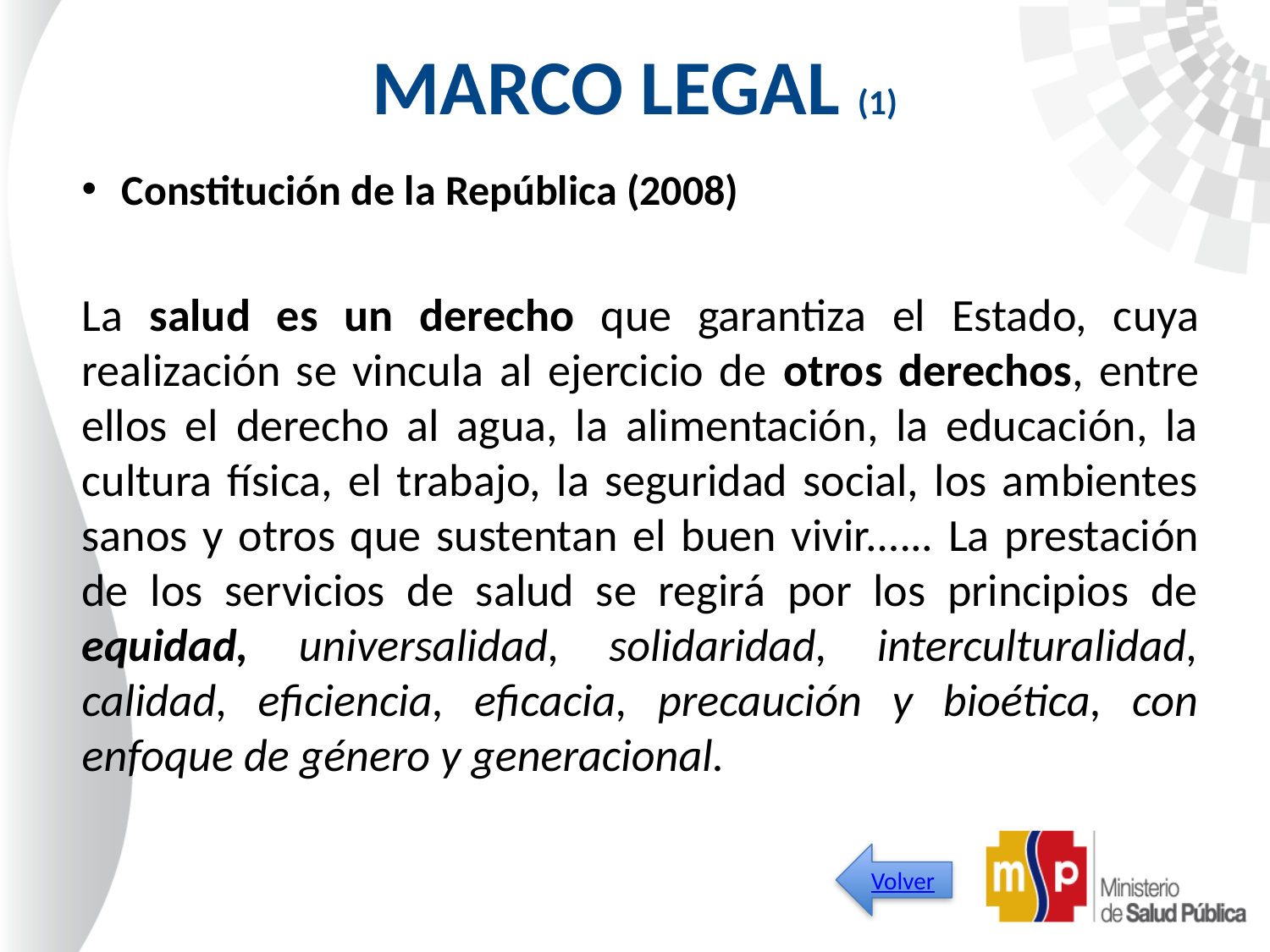

# MARCO LEGAL (1)
 Constitución de la República (2008)

La salud es un derecho que garantiza el Estado, cuya realización se vincula al ejercicio de otros derechos, entre ellos el derecho al agua, la alimentación, la educación, la cultura física, el trabajo, la seguridad social, los ambientes sanos y otros que sustentan el buen vivir.….. La prestación de los servicios de salud se regirá por los principios de equidad, universalidad, solidaridad, interculturalidad, calidad, eficiencia, eficacia, precaución y bioética, con enfoque de género y generacional.
Volver